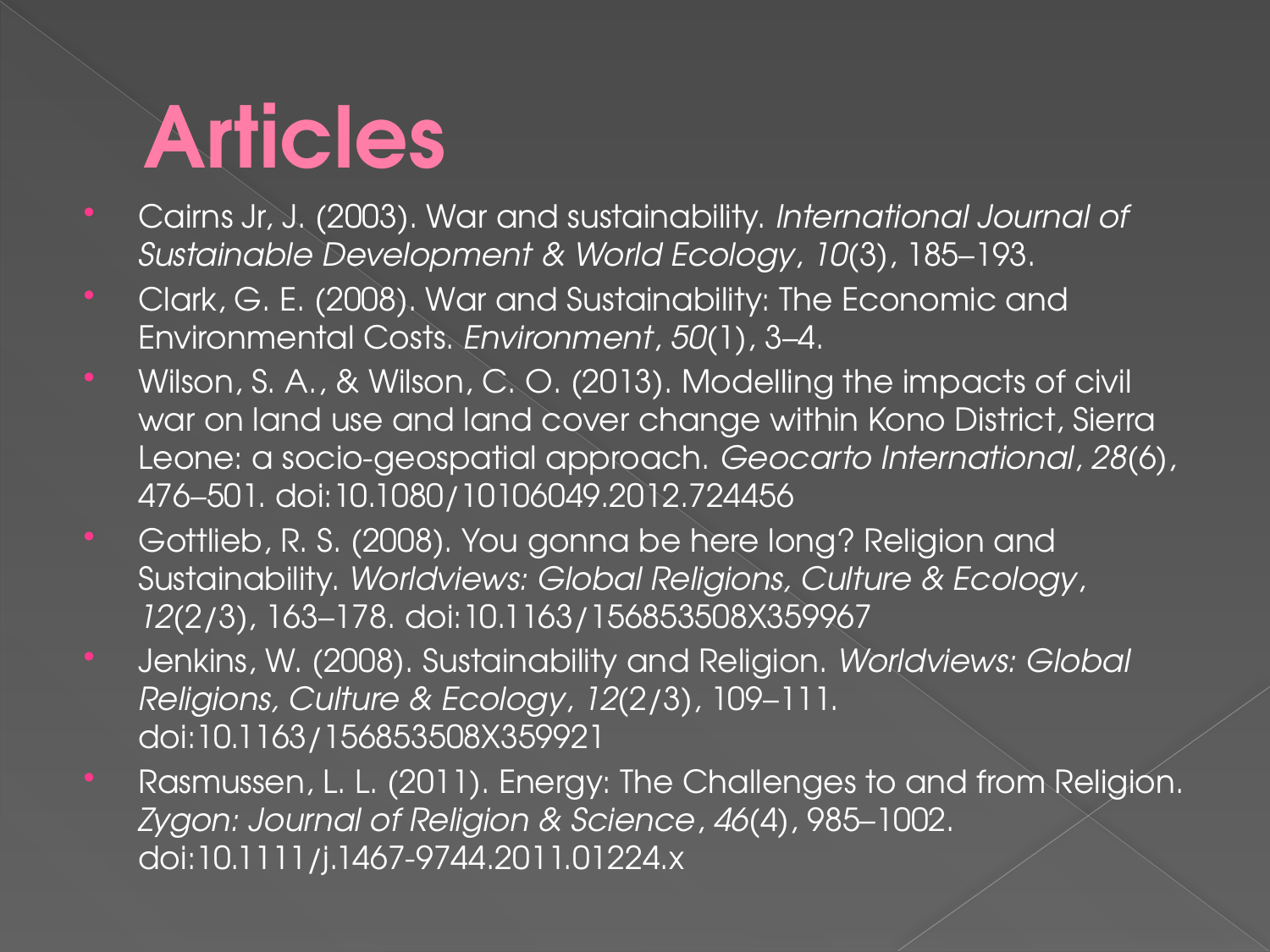

# Articles
Cairns Jr, J. (2003). War and sustainability. International Journal of Sustainable Development & World Ecology, 10(3), 185–193.
Clark, G. E. (2008). War and Sustainability: The Economic and Environmental Costs. Environment, 50(1), 3–4.
Wilson, S. A., & Wilson, C. O. (2013). Modelling the impacts of civil war on land use and land cover change within Kono District, Sierra Leone: a socio-geospatial approach. Geocarto International, 28(6), 476–501. doi:10.1080/10106049.2012.724456
Gottlieb, R. S. (2008). You gonna be here long? Religion and Sustainability. Worldviews: Global Religions, Culture & Ecology, 12(2/3), 163–178. doi:10.1163/156853508X359967
Jenkins, W. (2008). Sustainability and Religion. Worldviews: Global Religions, Culture & Ecology, 12(2/3), 109–111. doi:10.1163/156853508X359921
Rasmussen, L. L. (2011). Energy: The Challenges to and from Religion. Zygon: Journal of Religion & Science, 46(4), 985–1002. doi:10.1111/j.1467-9744.2011.01224.x